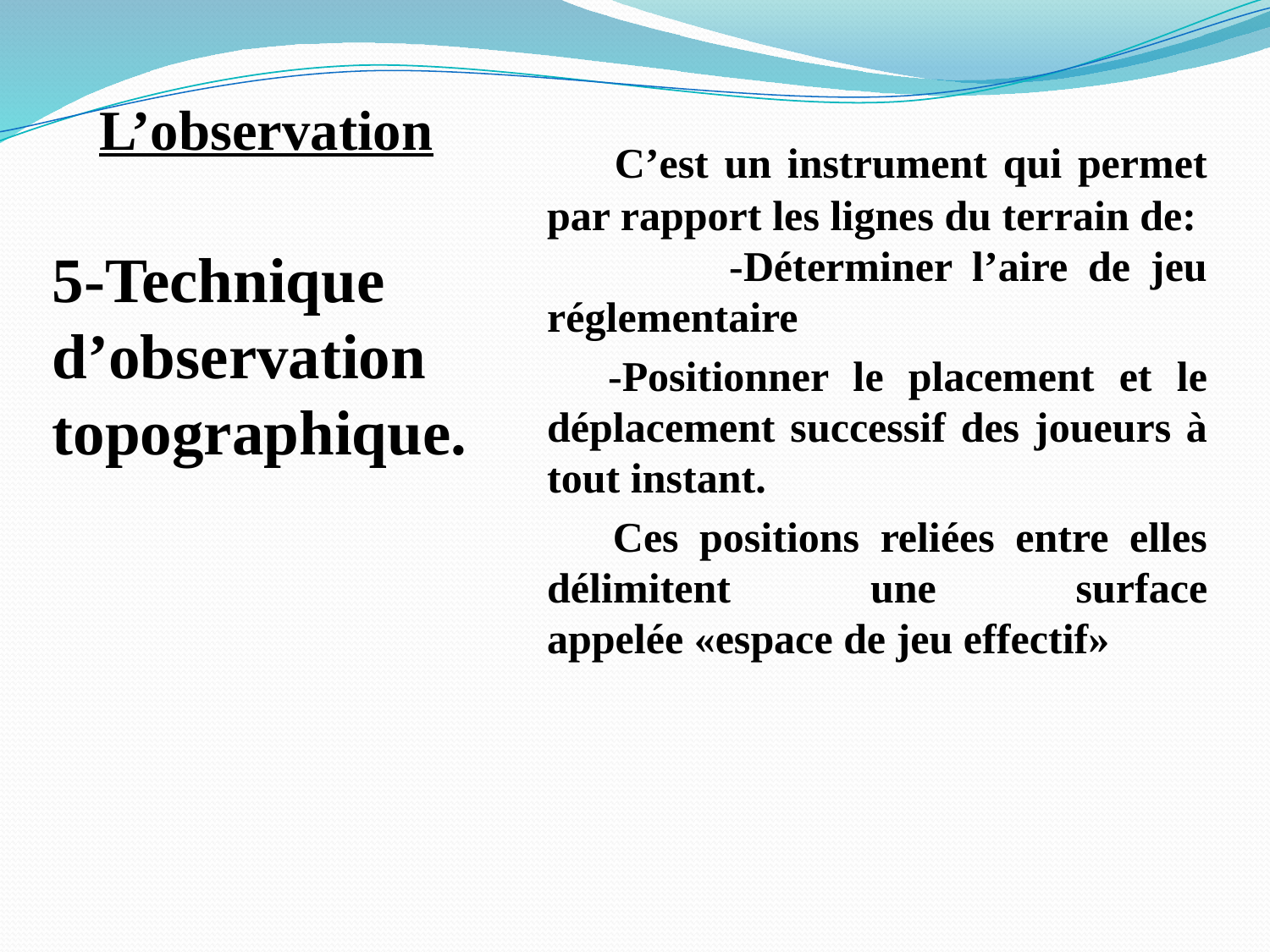

# L’observation
      C’est un instrument qui permet par rapport les lignes du terrain de:           -Déterminer l’aire de jeu réglementaire
    -Positionner le placement et le déplacement successif des joueurs à tout instant.
     Ces positions reliées entre elles délimitent une surface appelée «espace de jeu effectif»
5-Technique d’observation topographique.